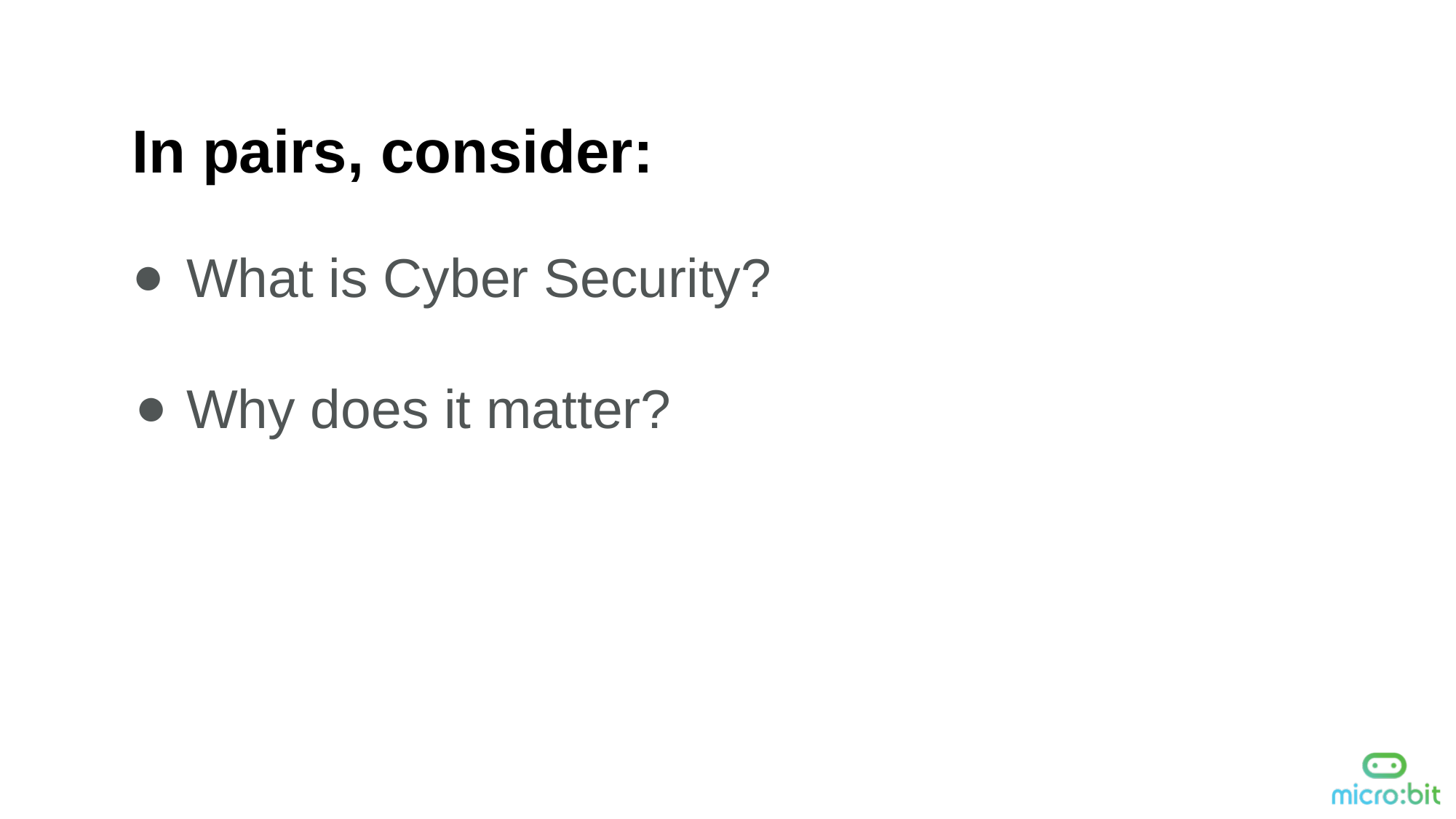

In pairs, consider:

What is Cyber Security?

Why does it matter?